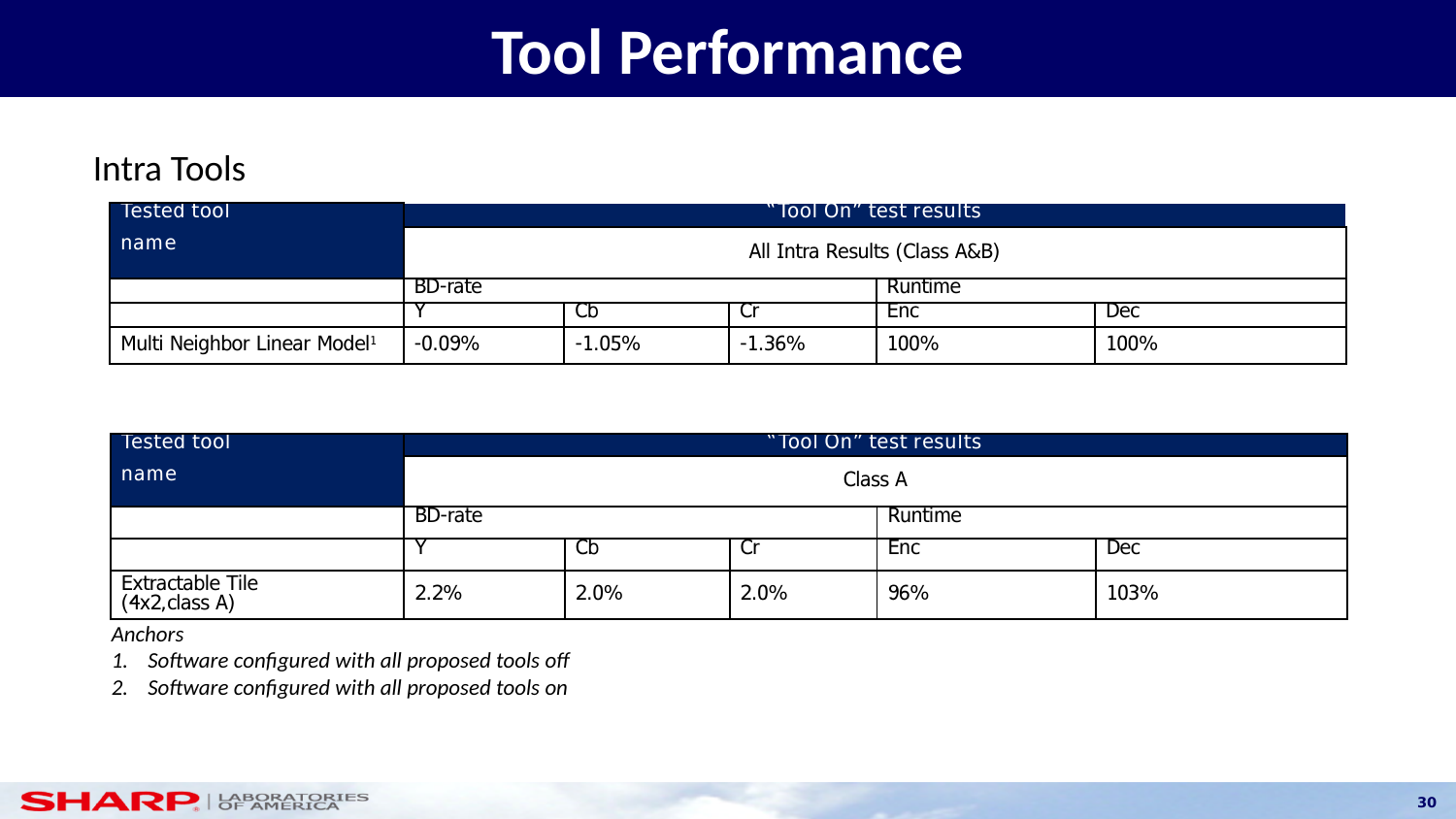

# Tool Performance
Intra Tools

| Tested tool name | “Tool On” test results |  |  |  |  |
| --- | --- | --- | --- | --- | --- |
|  | All Intra Results (Class A&B) |  |  |  |  |
|  | BD-rate |  |  | Runtime |  |
|  | Y | Cb | Cr | Enc | Dec |
| Multi Neighbor Linear Model1 | -0.09% | -1.05% | -1.36% | 100% | 100% |
| Tested tool name | “Tool On” test results |  |  |  |  |
| --- | --- | --- | --- | --- | --- |
|  | Class A |  |  |  |  |
|  | BD-rate |  |  | Runtime |  |
|  | Y | Cb | Cr | Enc | Dec |
| Extractable Tile (4x2,class A) | 2.2% | 2.0% | 2.0% | 96% | 103% |
Anchors
Software configured with all proposed tools off
Software configured with all proposed tools on